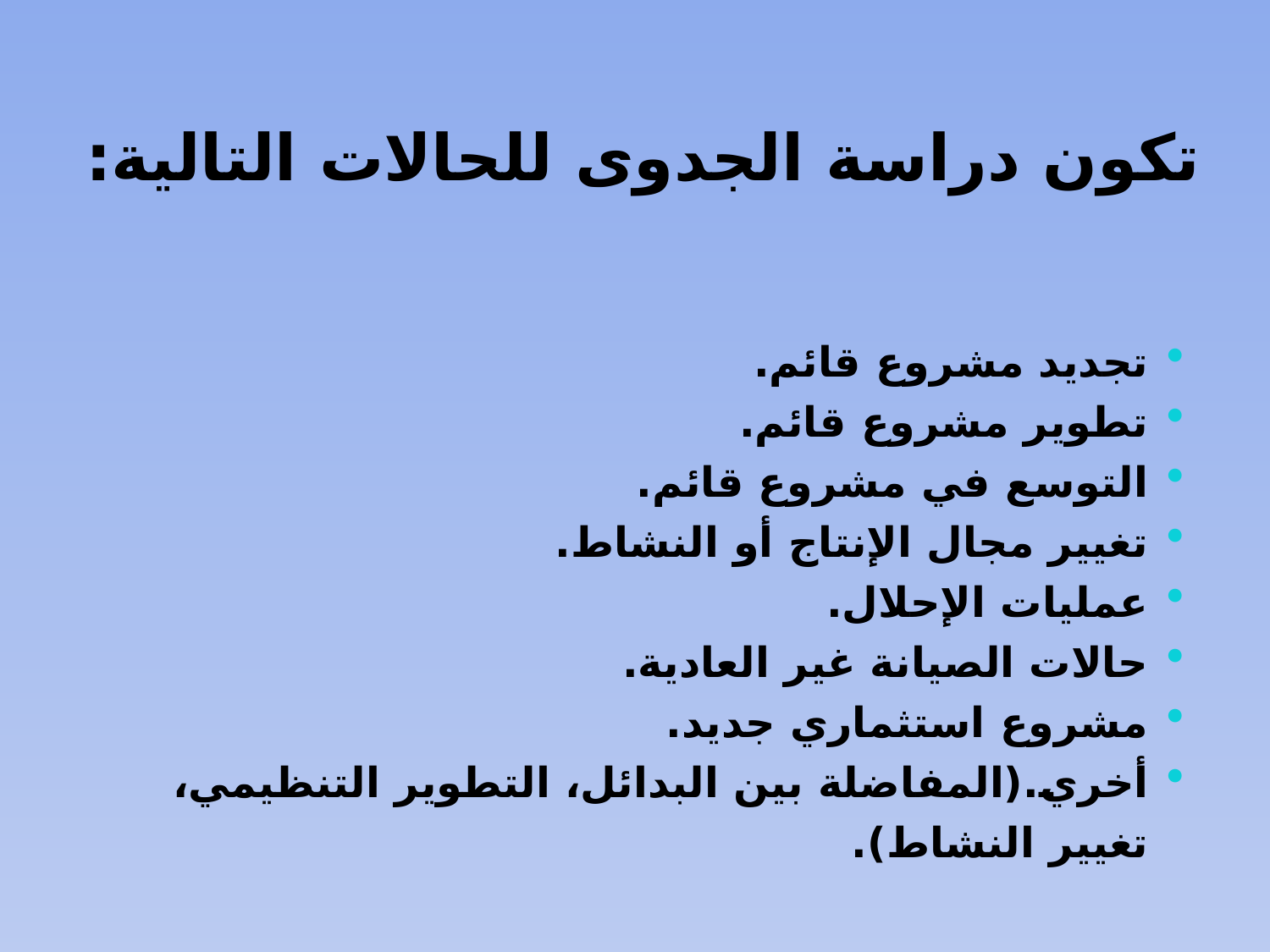

# تكون دراسة الجدوى للحالات التالية:

تجديد مشروع قائم.
تطوير مشروع قائم.
التوسع في مشروع قائم.
تغيير مجال الإنتاج أو النشاط.
عمليات الإحلال.
حالات الصيانة غير العادية.
مشروع استثماري جديد.
أخري.(المفاضلة بين البدائل، التطوير التنظيمي، تغيير النشاط).

الدكتور عيسى قداده
15